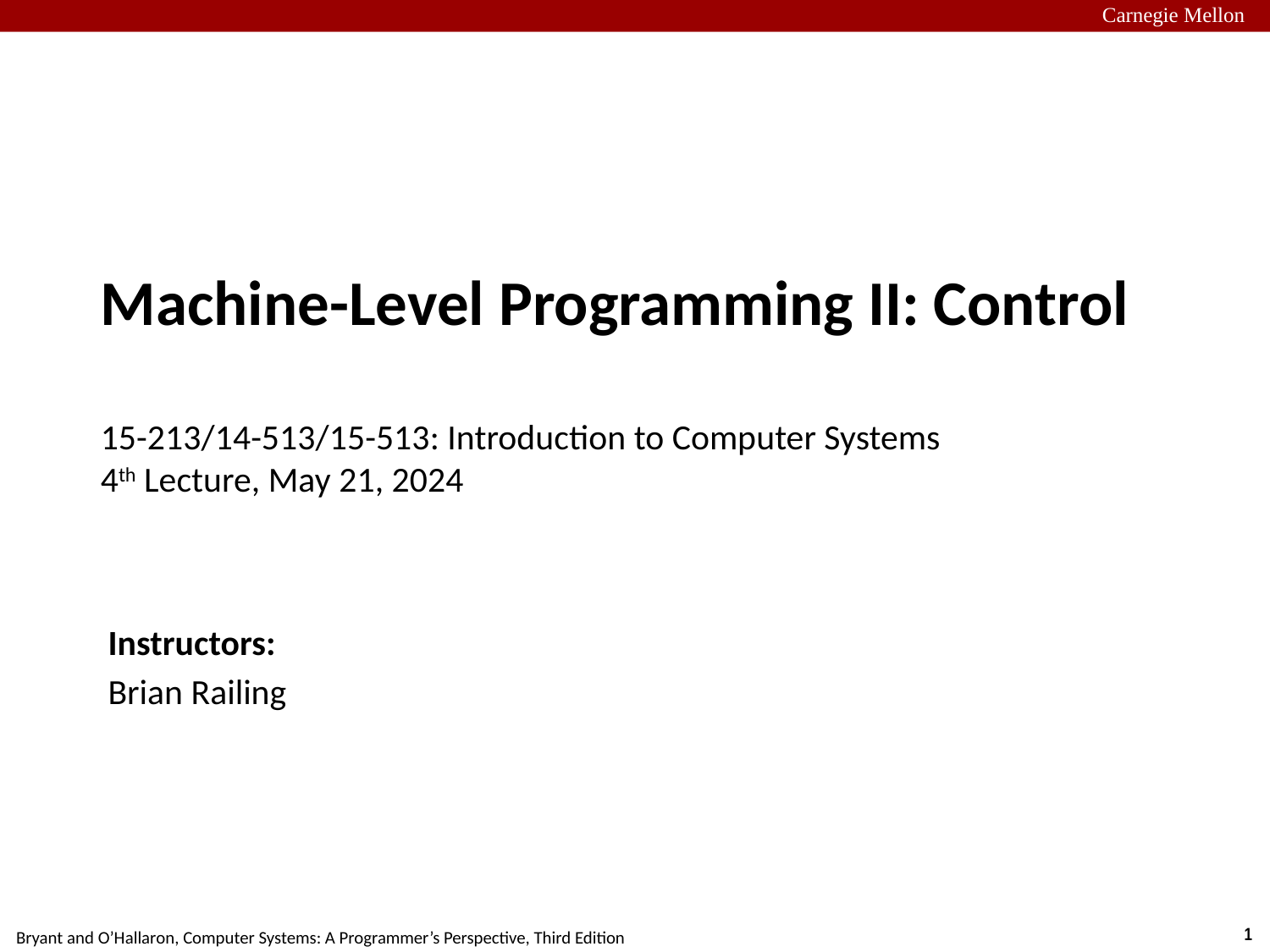

Carnegie Mellon
# Machine-Level Programming II: Control 15-213/14-513/15-513: Introduction to Computer Systems 4th Lecture, May 21, 2024
Instructors:
Brian Railing